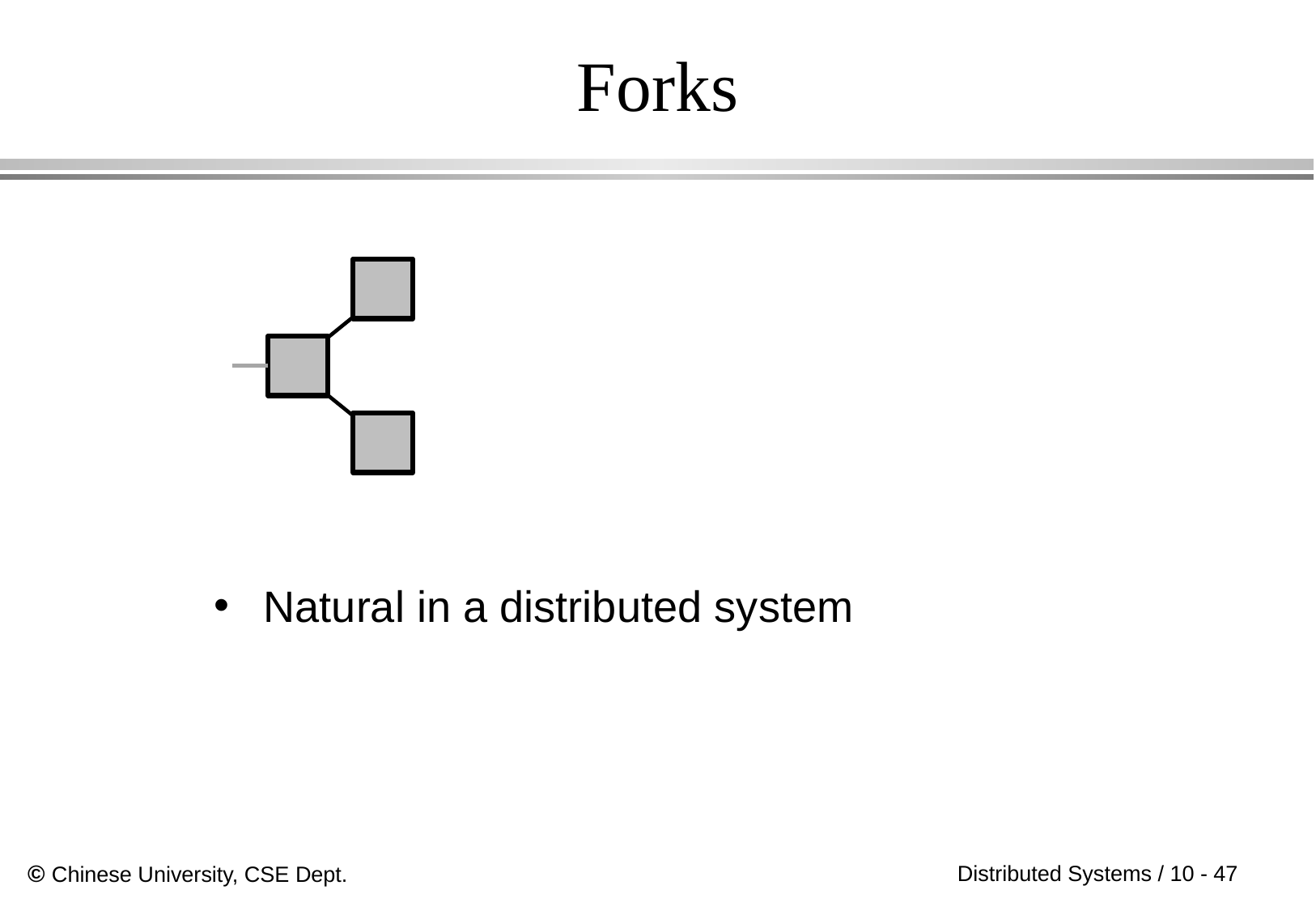

# Forks

Natural in a distributed system